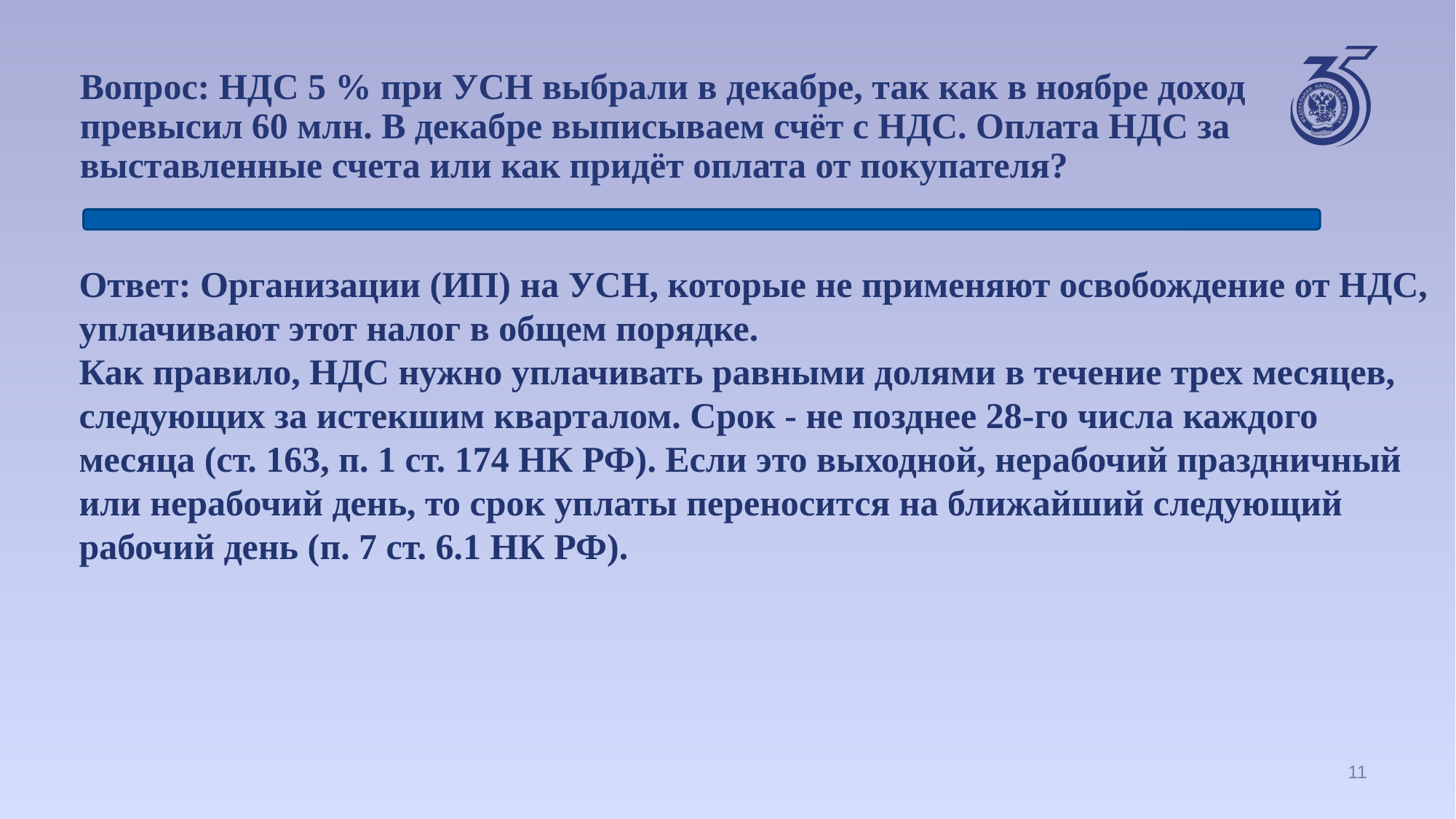

# Вопрос: НДС 5 % при УСН выбрали в декабре, так как в ноябре доход превысил 60 млн. В декабре выписываем счёт с НДС. Оплата НДС за выставленные счета или как придёт оплата от покупателя?

Ответ: Организации (ИП) на УСН, которые не применяют освобождение от НДС, уплачивают этот налог в общем порядке.
Как правило, НДС нужно уплачивать равными долями в течение трех месяцев, следующих за истекшим кварталом. Срок - не позднее 28-го числа каждого месяца (ст. 163, п. 1 ст. 174 НК РФ). Если это выходной, нерабочий праздничный или нерабочий день, то срок уплаты переносится на ближайший следующий рабочий день (п. 7 ст. 6.1 НК РФ).

11